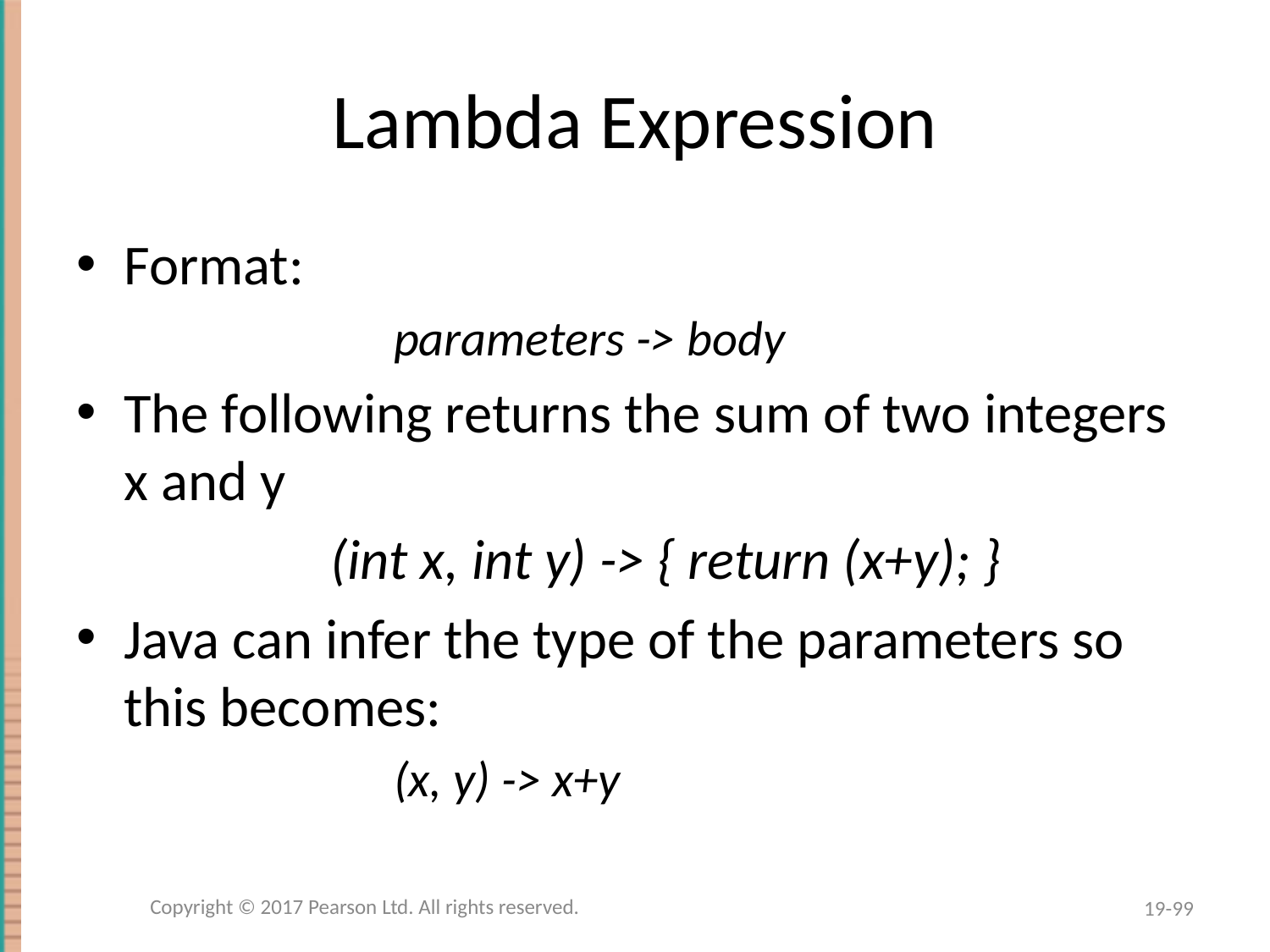

# Lambda Expression
Format:
		parameters -> body
The following returns the sum of two integers x and y
		(int x, int y) -> { return (x+y); }
Java can infer the type of the parameters so this becomes:
		(x, y) -> x+y
Copyright © 2017 Pearson Ltd. All rights reserved.
19-99